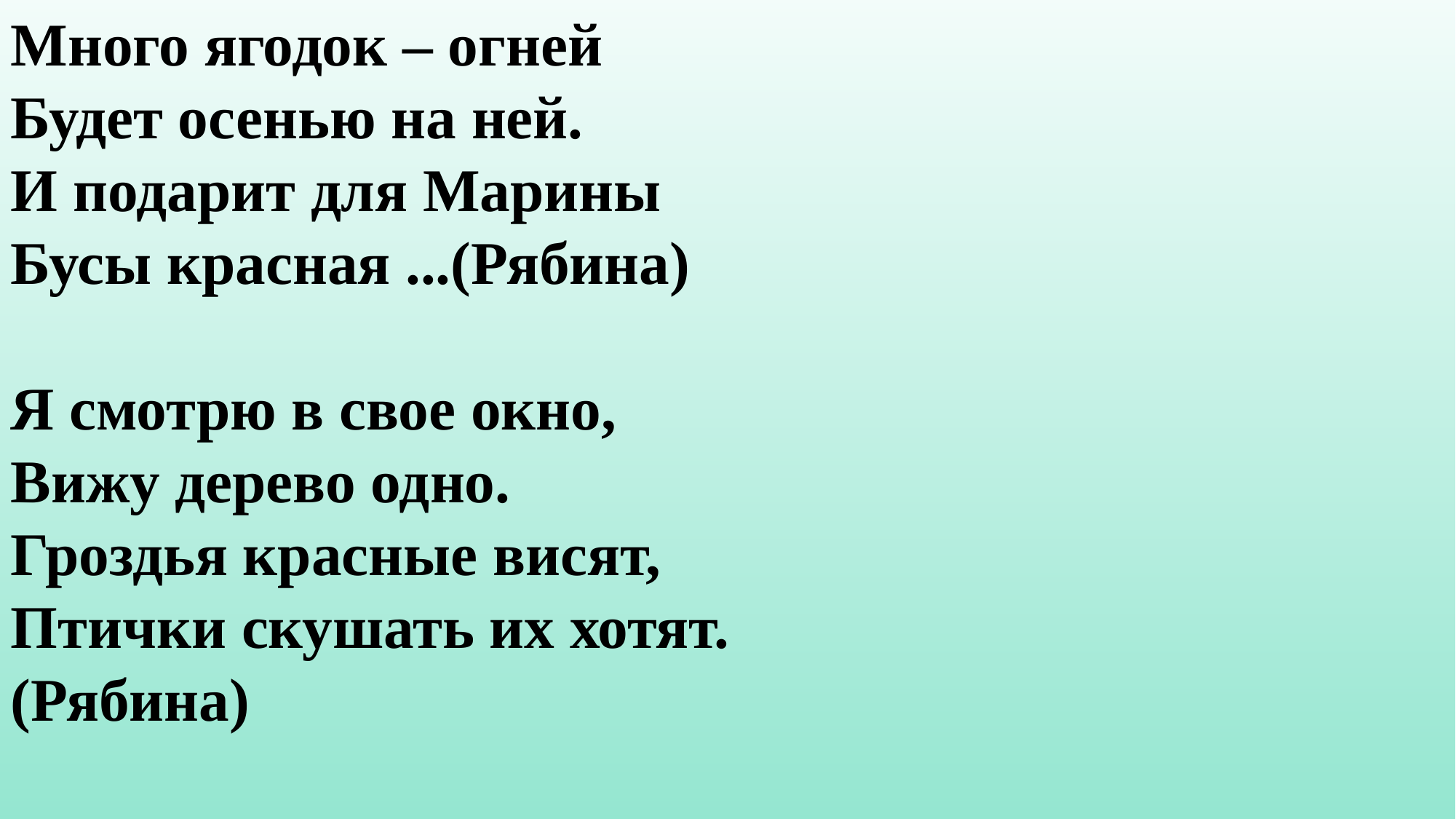

Много ягодок – огней
Будет осенью на ней.
И подарит для Марины
Бусы красная ...(Рябина)
Я смотрю в свое окно,
Вижу дерево одно.
Гроздья красные висят,
Птички скушать их хотят.
(Рябина)